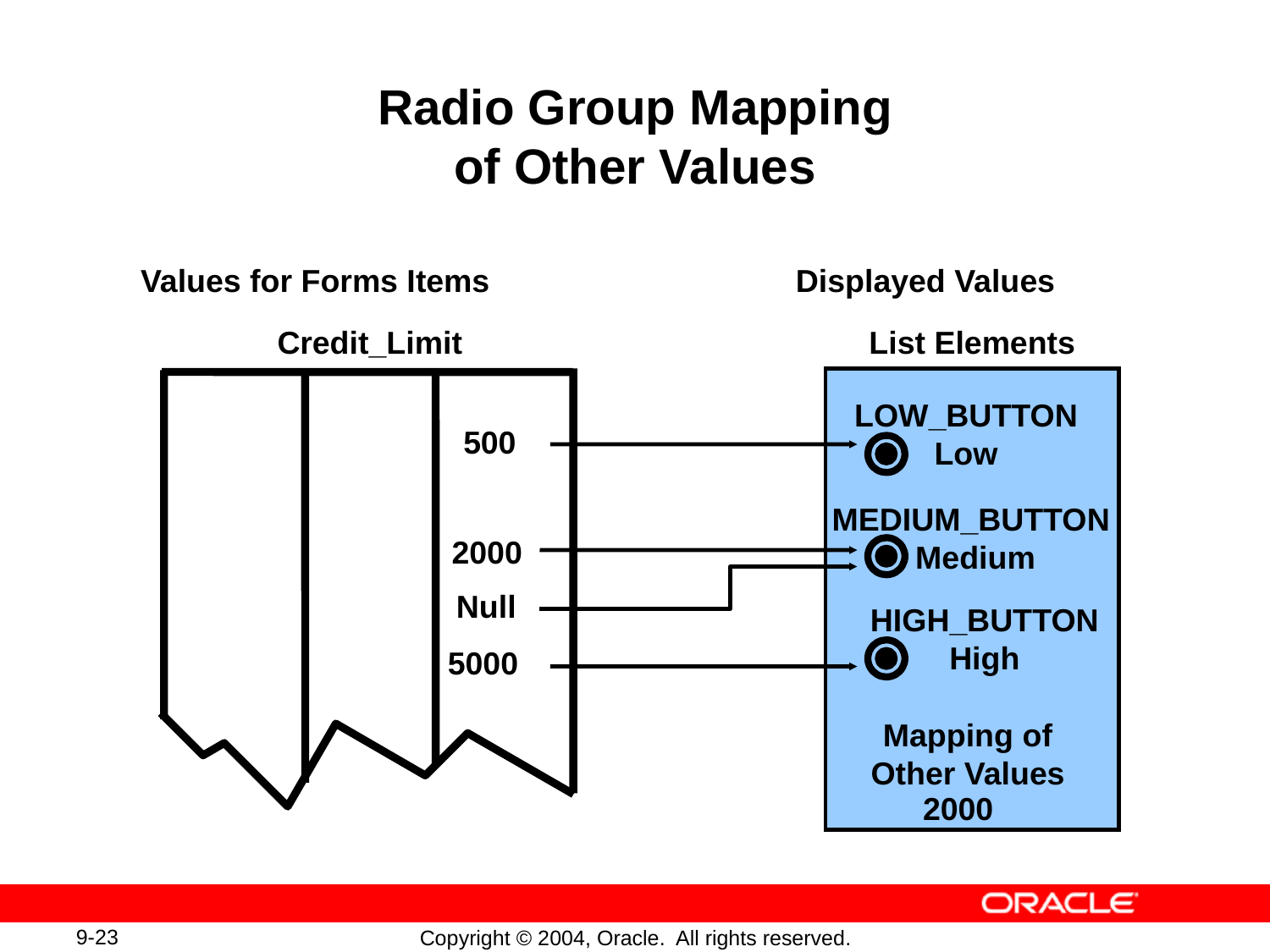

# Radio Group Mapping of Other Values
Values for Forms Items
Displayed Values
Credit_Limit
List Elements

LOW_BUTTON
Low
500

MEDIUM_BUTTON
 Medium
2000

Null
HIGH_BUTTON
High
5000

Mapping of
Other Values

2000